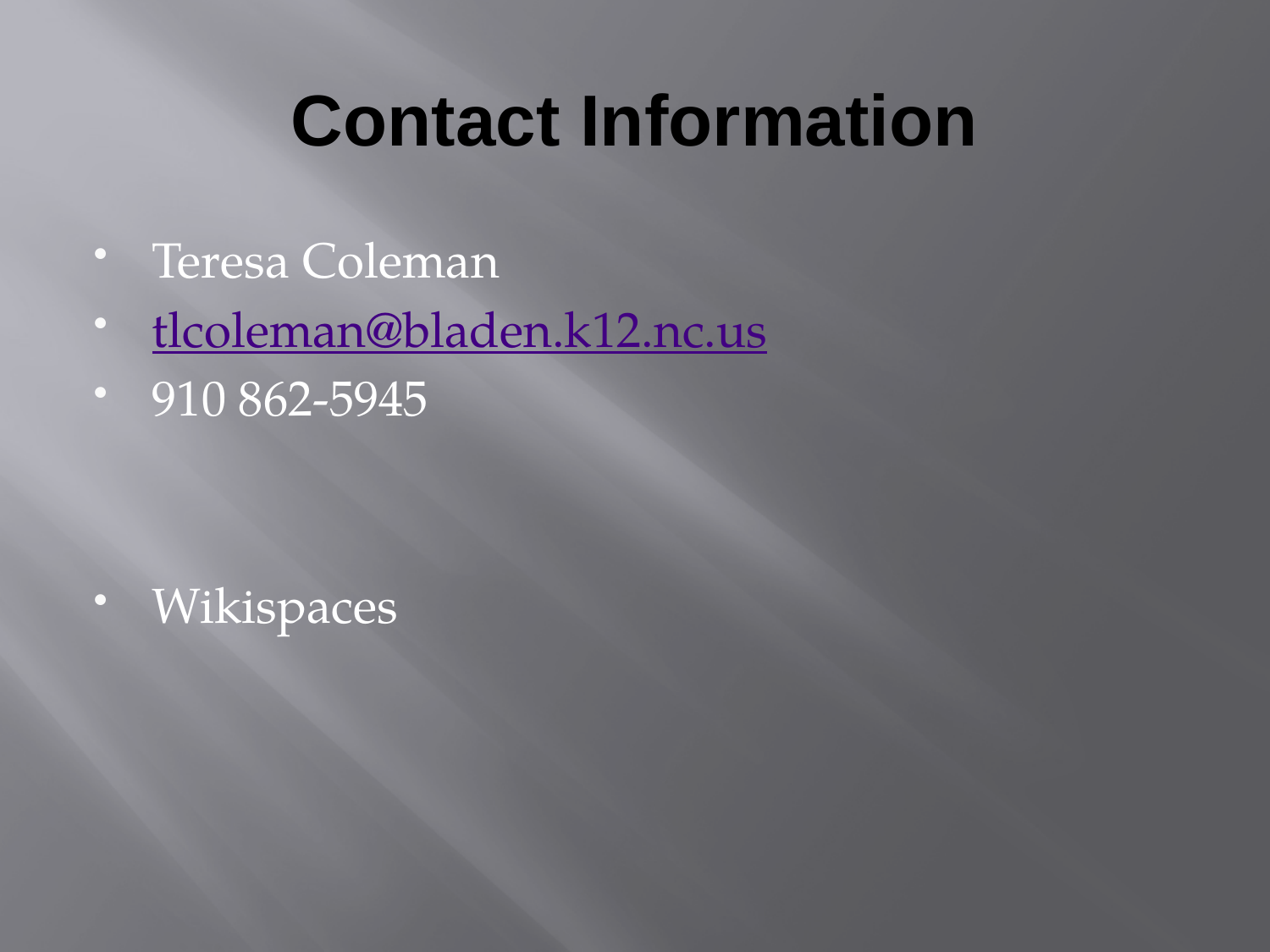

# Contact Information
Teresa Coleman
tlcoleman@bladen.k12.nc.us
910 862-5945

Wikispaces